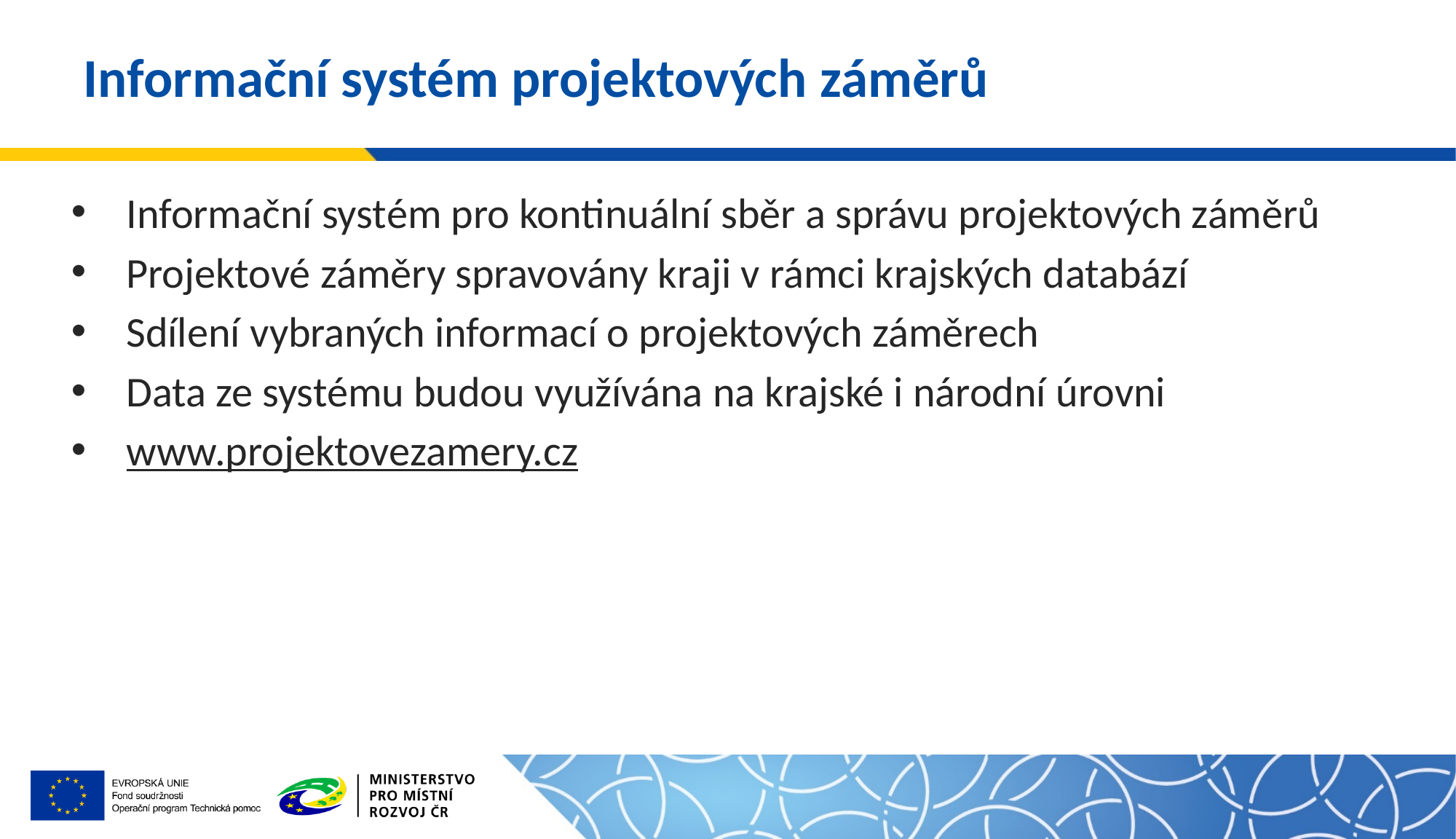

# Informační systém projektových záměrů
Informační systém pro kontinuální sběr a správu projektových záměrů
Projektové záměry spravovány kraji v rámci krajských databází
Sdílení vybraných informací o projektových záměrech
Data ze systému budou využívána na krajské i národní úrovni
www.projektovezamery.cz